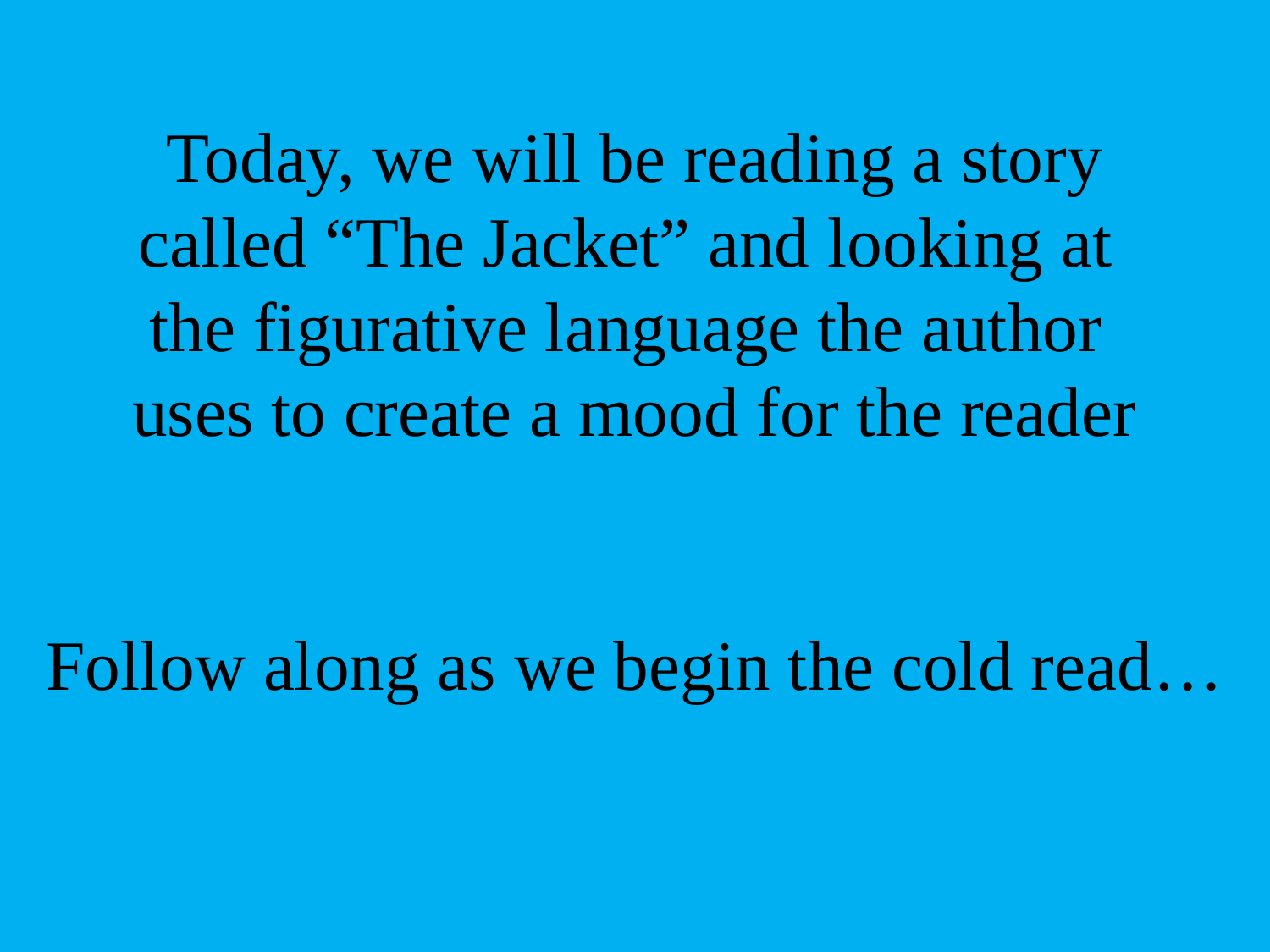

Today, we will be reading a story
called “The Jacket” and looking at
the figurative language the author
uses to create a mood for the reader

Follow along as we begin the cold read…